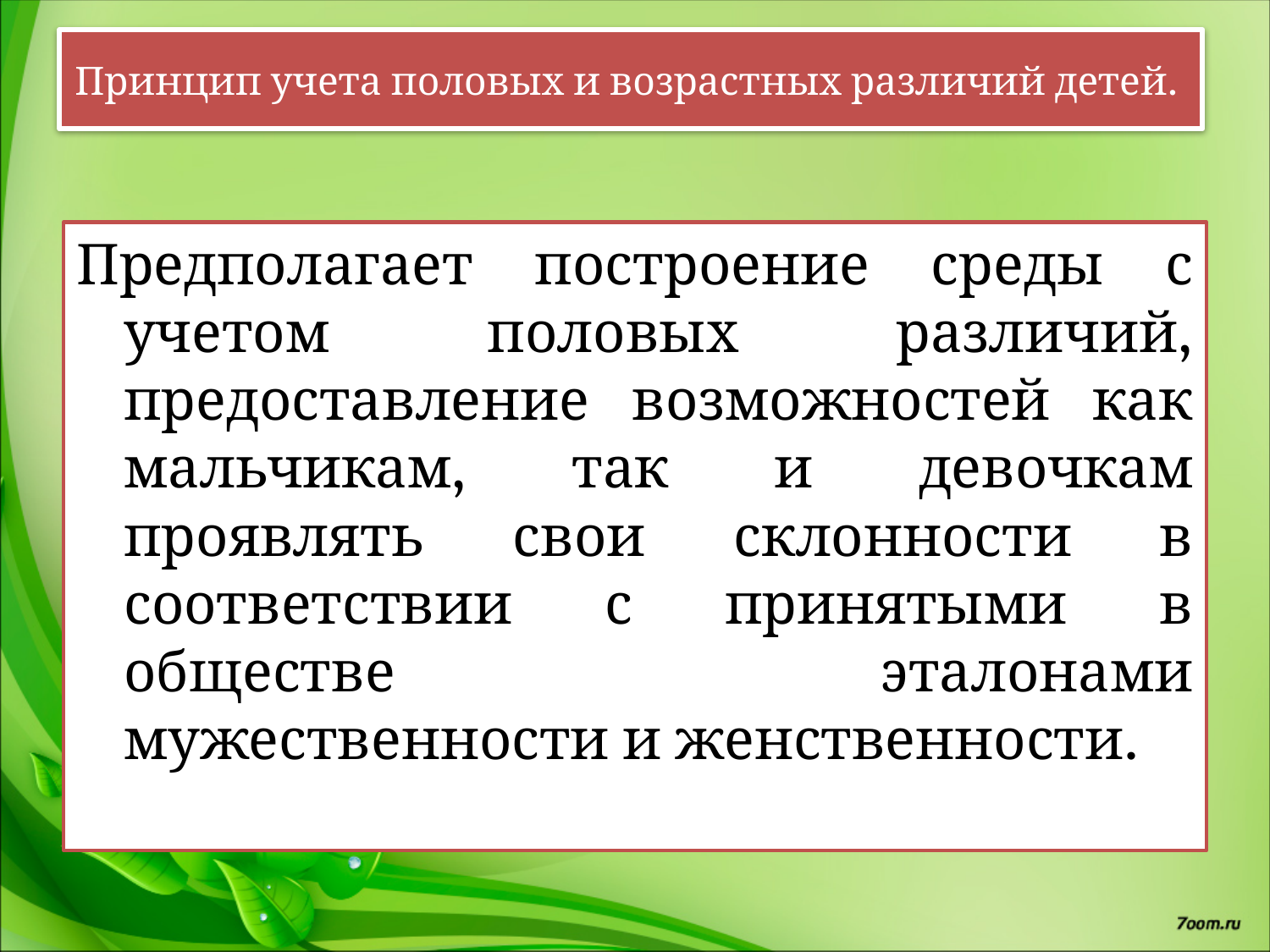

# Принцип учета половых и возрастных различий детей.
Предполагает построение среды с учетом половых различий, предоставление возможностей как мальчикам, так и девочкам проявлять свои склонности в соответствии с принятыми в обществе эталонами мужественности и женственности.